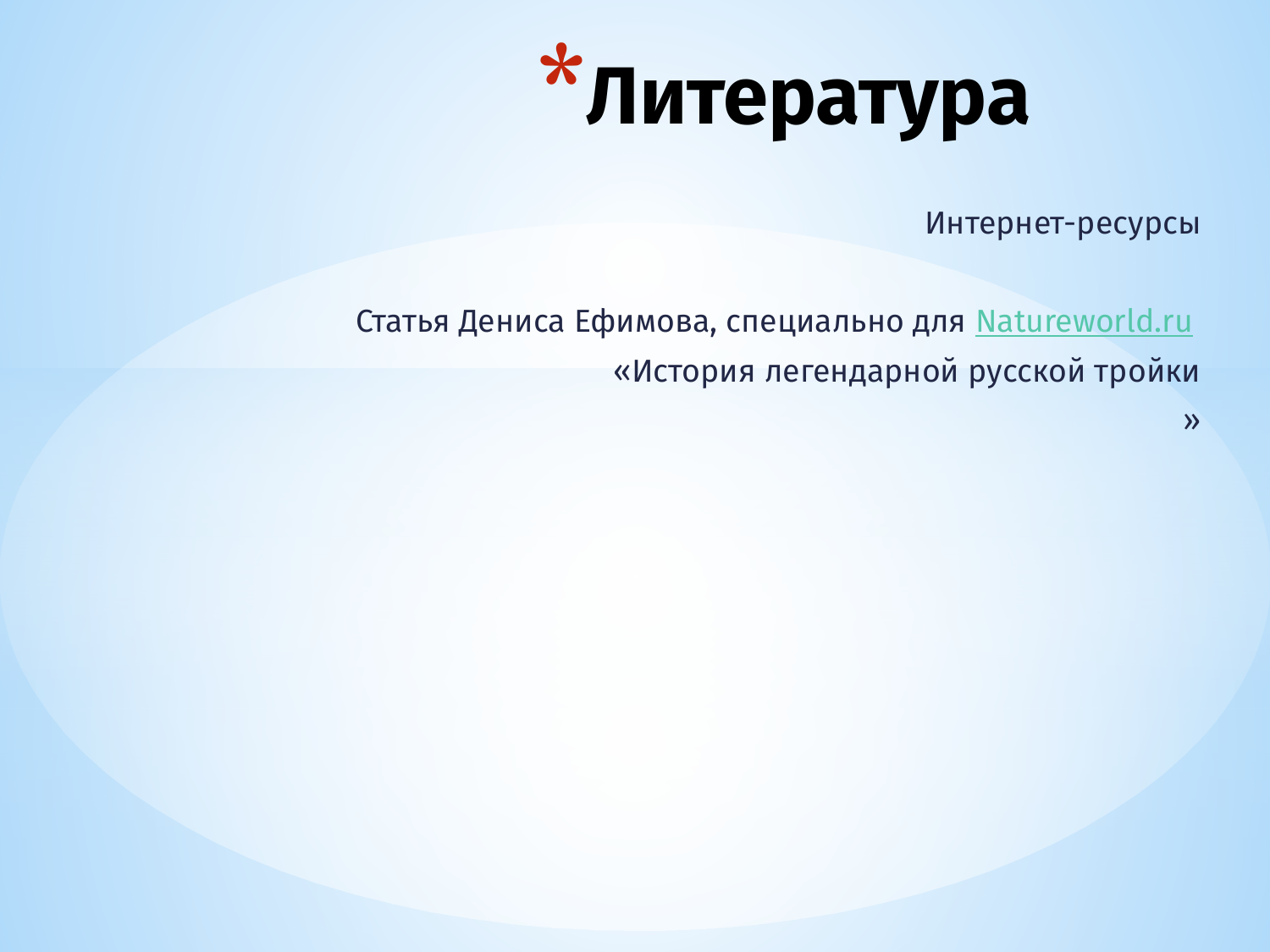

# Литература
Интернет-ресурсы

Статья Дениса Ефимова, специально для Natureworld.ru
«История легендарной русской тройки
»